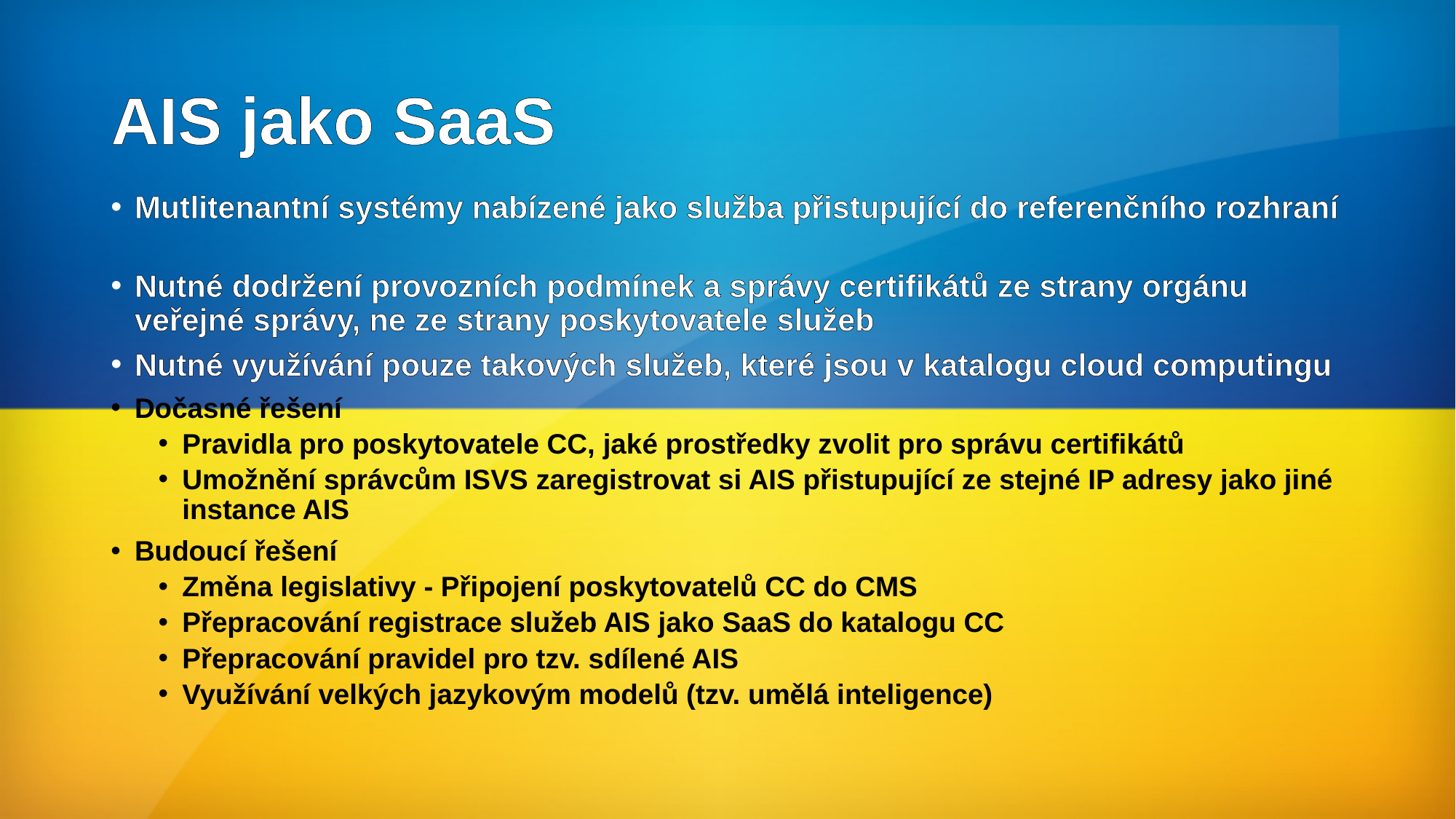

# AIS jako SaaS
Mutlitenantní systémy nabízené jako služba přistupující do referenčního rozhraní
Nutné dodržení provozních podmínek a správy certifikátů ze strany orgánu veřejné správy, ne ze strany poskytovatele služeb
Nutné využívání pouze takových služeb, které jsou v katalogu cloud computingu
Dočasné řešení
Pravidla pro poskytovatele CC, jaké prostředky zvolit pro správu certifikátů
Umožnění správcům ISVS zaregistrovat si AIS přistupující ze stejné IP adresy jako jiné instance AIS
Budoucí řešení
Změna legislativy - Připojení poskytovatelů CC do CMS
Přepracování registrace služeb AIS jako SaaS do katalogu CC
Přepracování pravidel pro tzv. sdílené AIS
Využívání velkých jazykovým modelů (tzv. umělá inteligence)